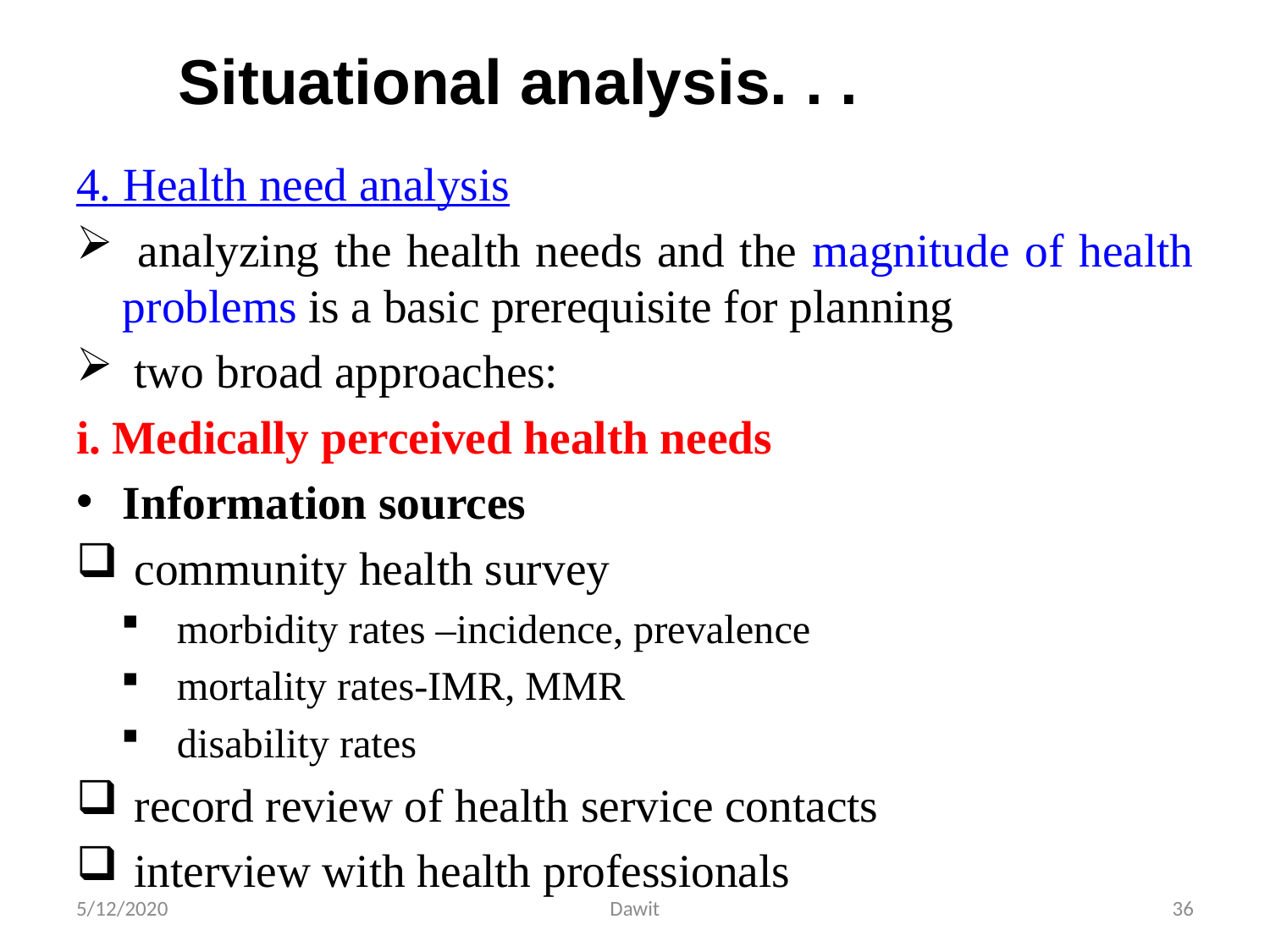

# Situational analysis. . .
4. Health need analysis
 analyzing the health needs and the magnitude of health problems is a basic prerequisite for planning
 two broad approaches:
i. Medically perceived health needs
Information sources
 community health survey
morbidity rates –incidence, prevalence
mortality rates-IMR, MMR
disability rates
 record review of health service contacts
 interview with health professionals
5/12/2020
Dawit
36